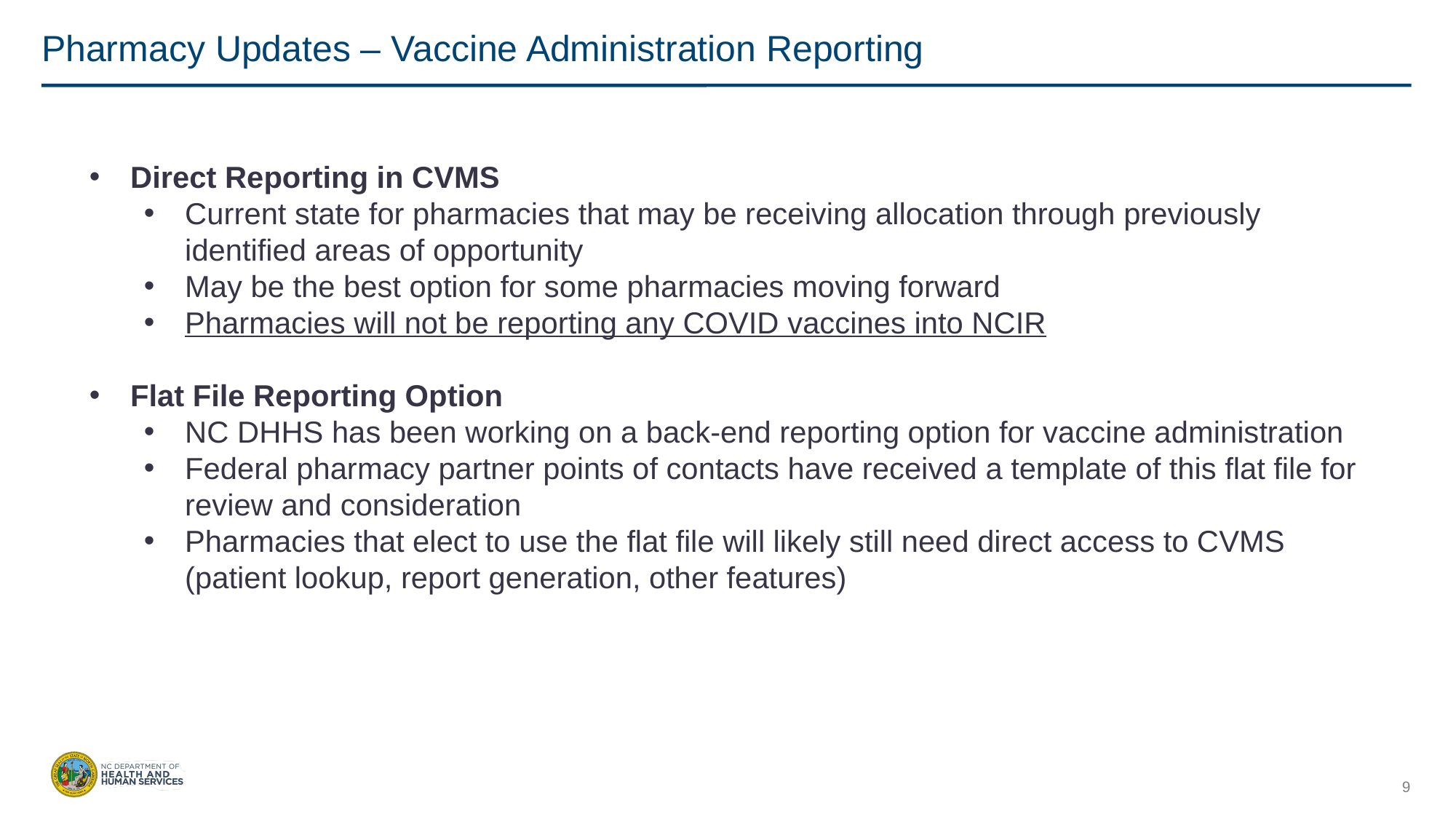

# Pharmacy Updates – Vaccine Administration Reporting
Direct Reporting in CVMS
Current state for pharmacies that may be receiving allocation through previously identified areas of opportunity
May be the best option for some pharmacies moving forward
Pharmacies will not be reporting any COVID vaccines into NCIR

Flat File Reporting Option
NC DHHS has been working on a back-end reporting option for vaccine administration
Federal pharmacy partner points of contacts have received a template of this flat file for review and consideration
Pharmacies that elect to use the flat file will likely still need direct access to CVMS (patient lookup, report generation, other features)